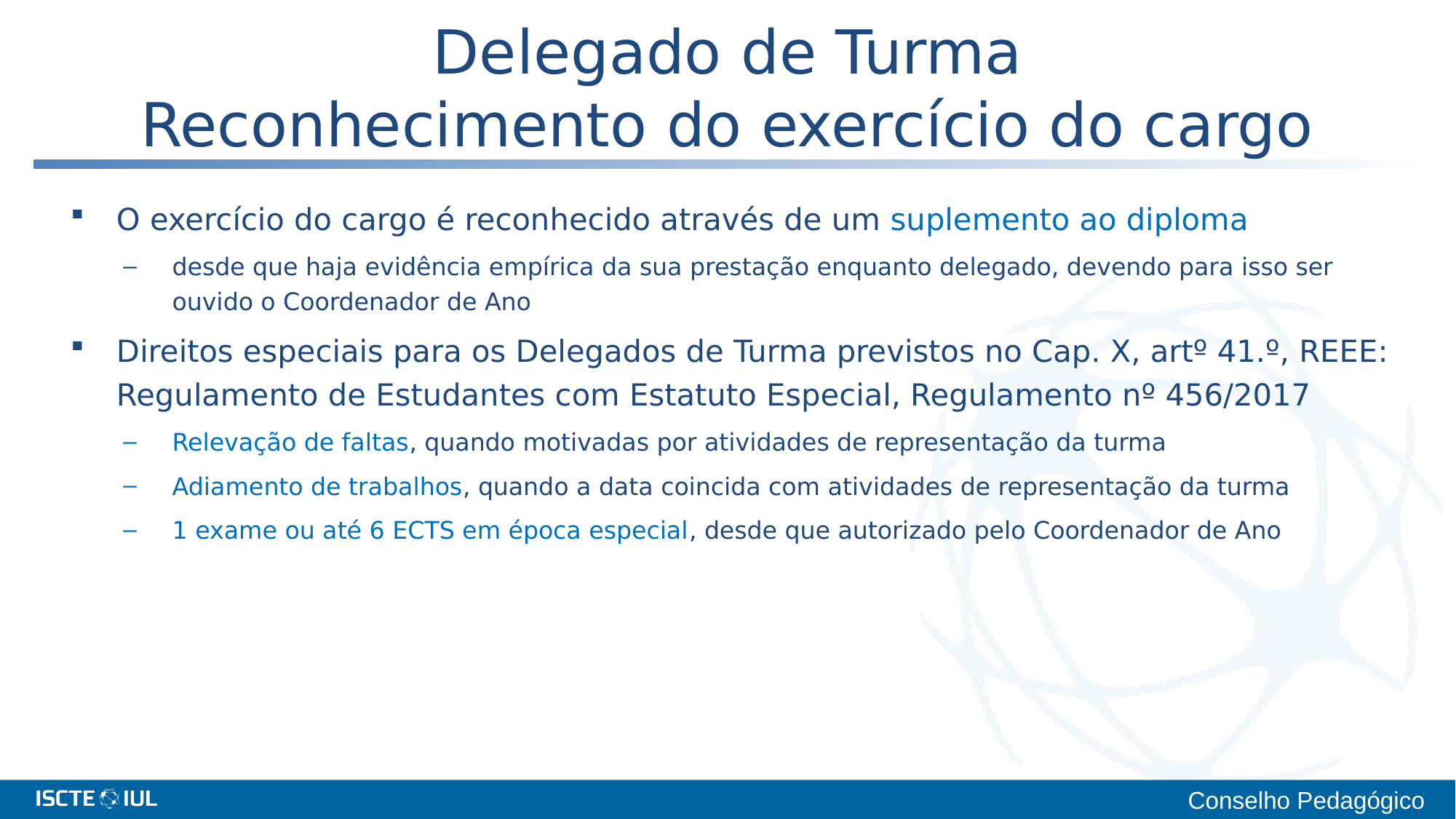

# Delegado de Turma Reconhecimento do exercício do cargo
O exercício do cargo é reconhecido através de um suplemento ao diploma
desde que haja evidência empírica da sua prestação enquanto delegado, devendo para isso ser ouvido o Coordenador de Ano
Direitos especiais para os Delegados de Turma previstos no Cap. X, artº 41.º, REEE: Regulamento de Estudantes com Estatuto Especial, Regulamento nº 456/2017
Relevação de faltas, quando motivadas por atividades de representação da turma
Adiamento de trabalhos, quando a data coincida com atividades de representação da turma
1 exame ou até 6 ECTS em época especial, desde que autorizado pelo Coordenador de Ano